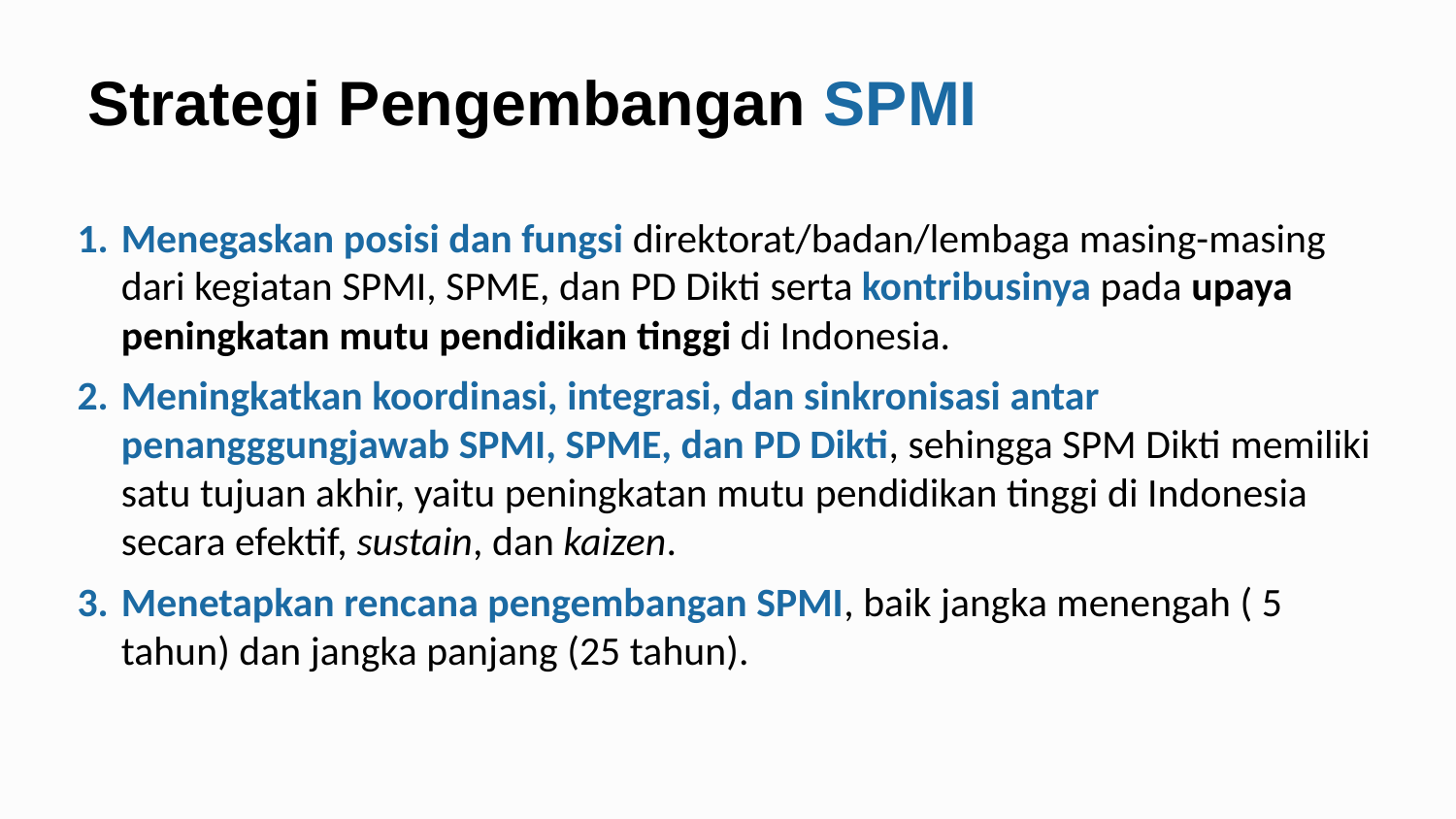

# Strategi Pengembangan SPMI
Menegaskan posisi dan fungsi direktorat/badan/lembaga masing-masing dari kegiatan SPMI, SPME, dan PD Dikti serta kontribusinya pada upaya peningkatan mutu pendidikan tinggi di Indonesia.
Meningkatkan koordinasi, integrasi, dan sinkronisasi antar penangggungjawab SPMI, SPME, dan PD Dikti, sehingga SPM Dikti memiliki satu tujuan akhir, yaitu peningkatan mutu pendidikan tinggi di Indonesia secara efektif, sustain, dan kaizen.
Menetapkan rencana pengembangan SPMI, baik jangka menengah ( 5 tahun) dan jangka panjang (25 tahun).